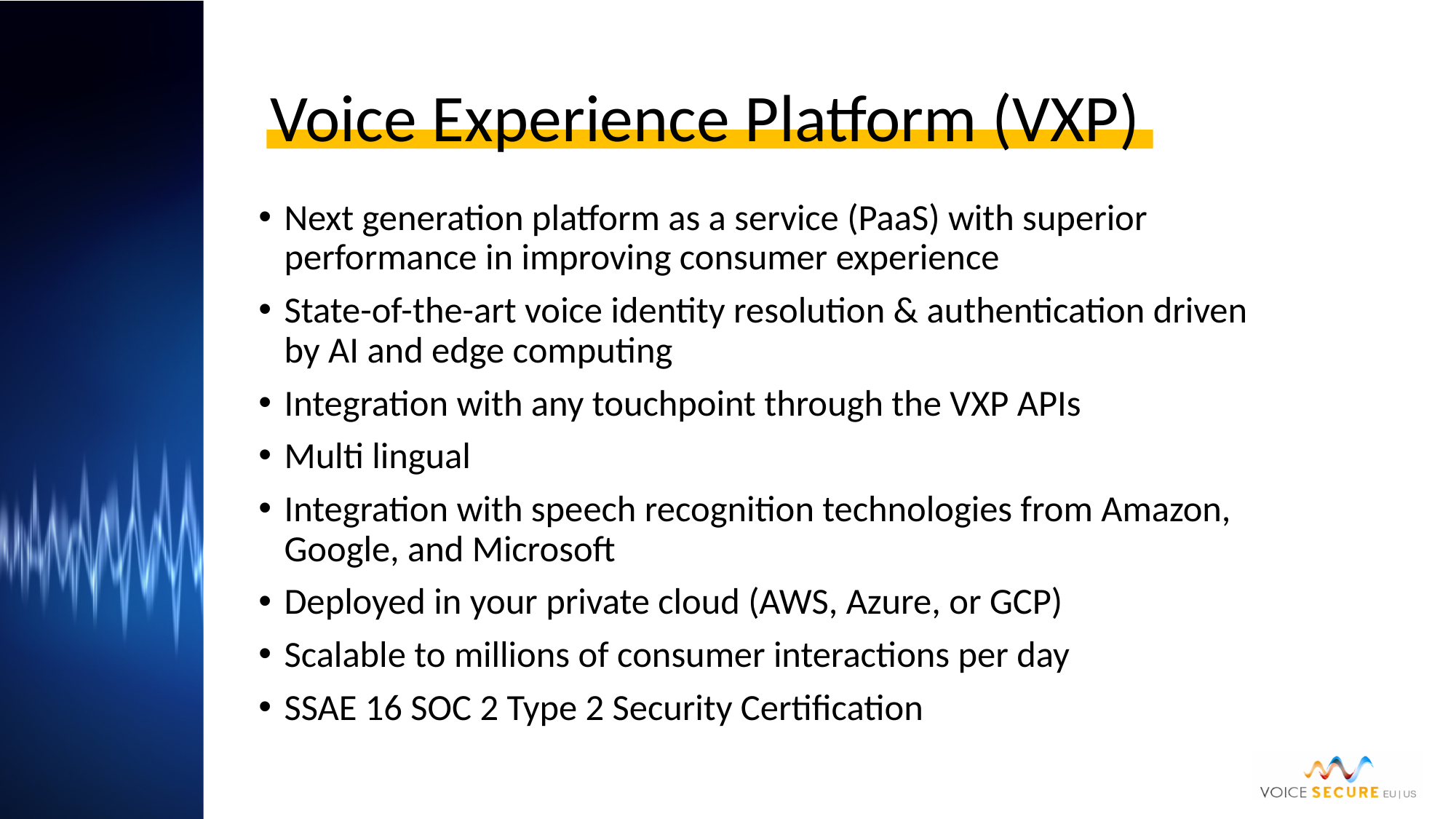

# Voice Experience Platform (VXP)

Next generation platform as a service (PaaS) with superior performance in improving consumer experience
State-of-the-art voice identity resolution & authentication driven by AI and edge computing
Integration with any touchpoint through the VXP APIs
Multi lingual
Integration with speech recognition technologies from Amazon, Google, and Microsoft
Deployed in your private cloud (AWS, Azure, or GCP)
Scalable to millions of consumer interactions per day
SSAE 16 SOC 2 Type 2 Security Certification